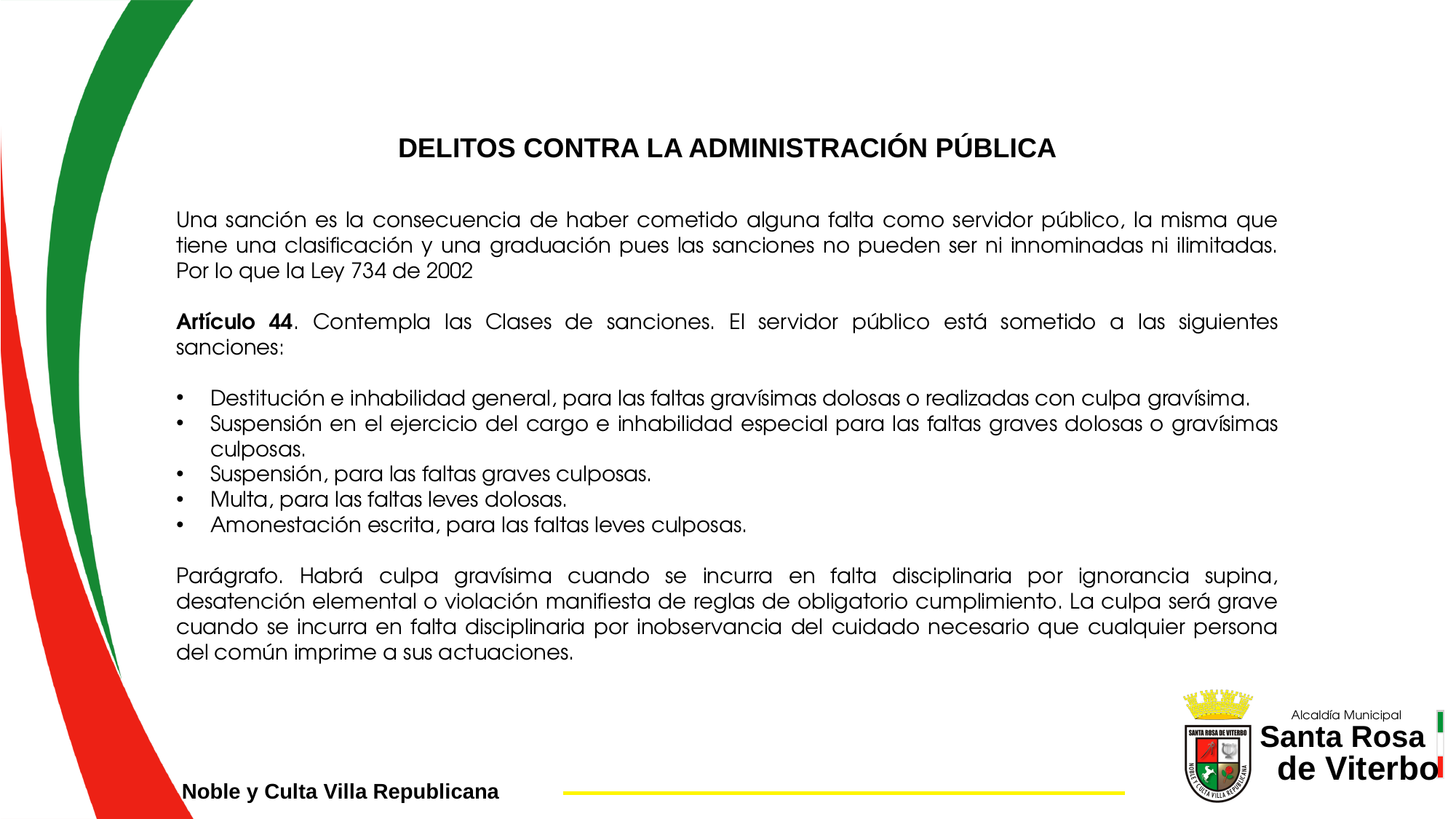

DELITOS CONTRA LA ADMINISTRACIÓN PÚBLICA
Una sanción es la consecuencia de haber cometido alguna falta como servidor público, la misma que tiene una clasificación y una graduación pues las sanciones no pueden ser ni innominadas ni ilimitadas. Por lo que la Ley 734 de 2002

Artículo 44. Contempla las Clases de sanciones. El servidor público está sometido a las siguientes sanciones:

Destitución e inhabilidad general, para las faltas gravísimas dolosas o realizadas con culpa gravísima.
Suspensión en el ejercicio del cargo e inhabilidad especial para las faltas graves dolosas o gravísimas culposas.
Suspensión, para las faltas graves culposas.
Multa, para las faltas leves dolosas.
Amonestación escrita, para las faltas leves culposas.

Parágrafo. Habrá culpa gravísima cuando se incurra en falta disciplinaria por ignorancia supina, desatención elemental o violación manifiesta de reglas de obligatorio cumplimiento. La culpa será grave cuando se incurra en falta disciplinaria por inobservancia del cuidado necesario que cualquier persona del común imprime a sus actuaciones.